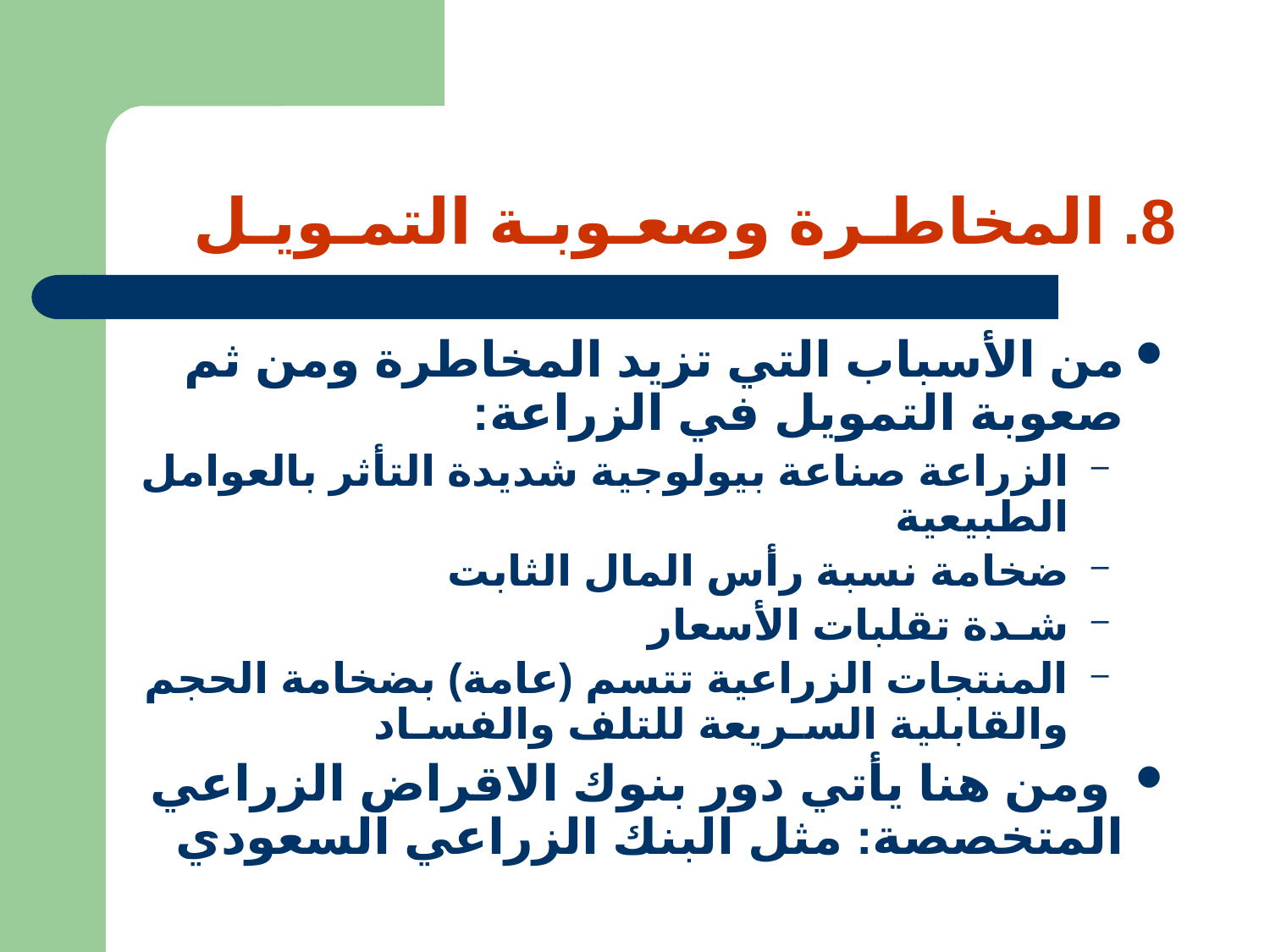

# 8. المخاطـرة وصعـوبـة التمـويـل
من الأسباب التي تزيد المخاطرة ومن ثم صعوبة التمويل في الزراعة:
الزراعة صناعة بيولوجية شديدة التأثر بالعوامل الطبيعية
ضخامة نسبة رأس المال الثابت
شـدة تقلبات الأسعار
المنتجات الزراعية تتسم (عامة) بضخامة الحجم والقابلية السـريعة للتلف والفسـاد
 ومن هنا يأتي دور بنوك الاقراض الزراعي المتخصصة: مثل البنك الزراعي السعودي